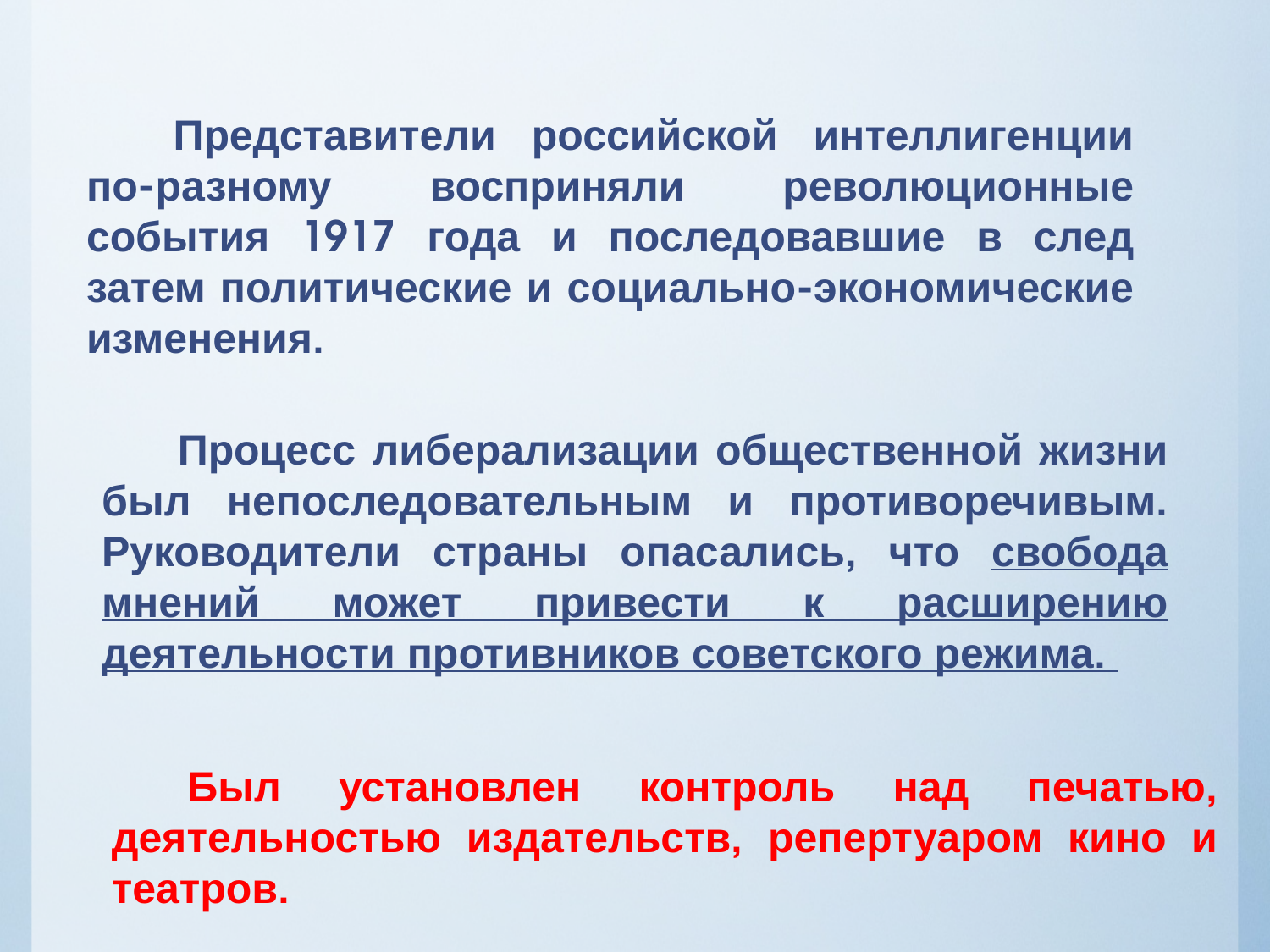

Представители российской интеллигенции по-разному восприняли революционные события 1917 года и последовавшие в след затем политические и социально-экономические изменения.
Процесс либерализации общественной жизни был непоследовательным и противоречивым. Руководители страны опасались, что свобода мнений может привести к расширению деятельности противников советского режима.
Был установлен контроль над печатью, деятельностью издательств, репертуаром кино и театров.